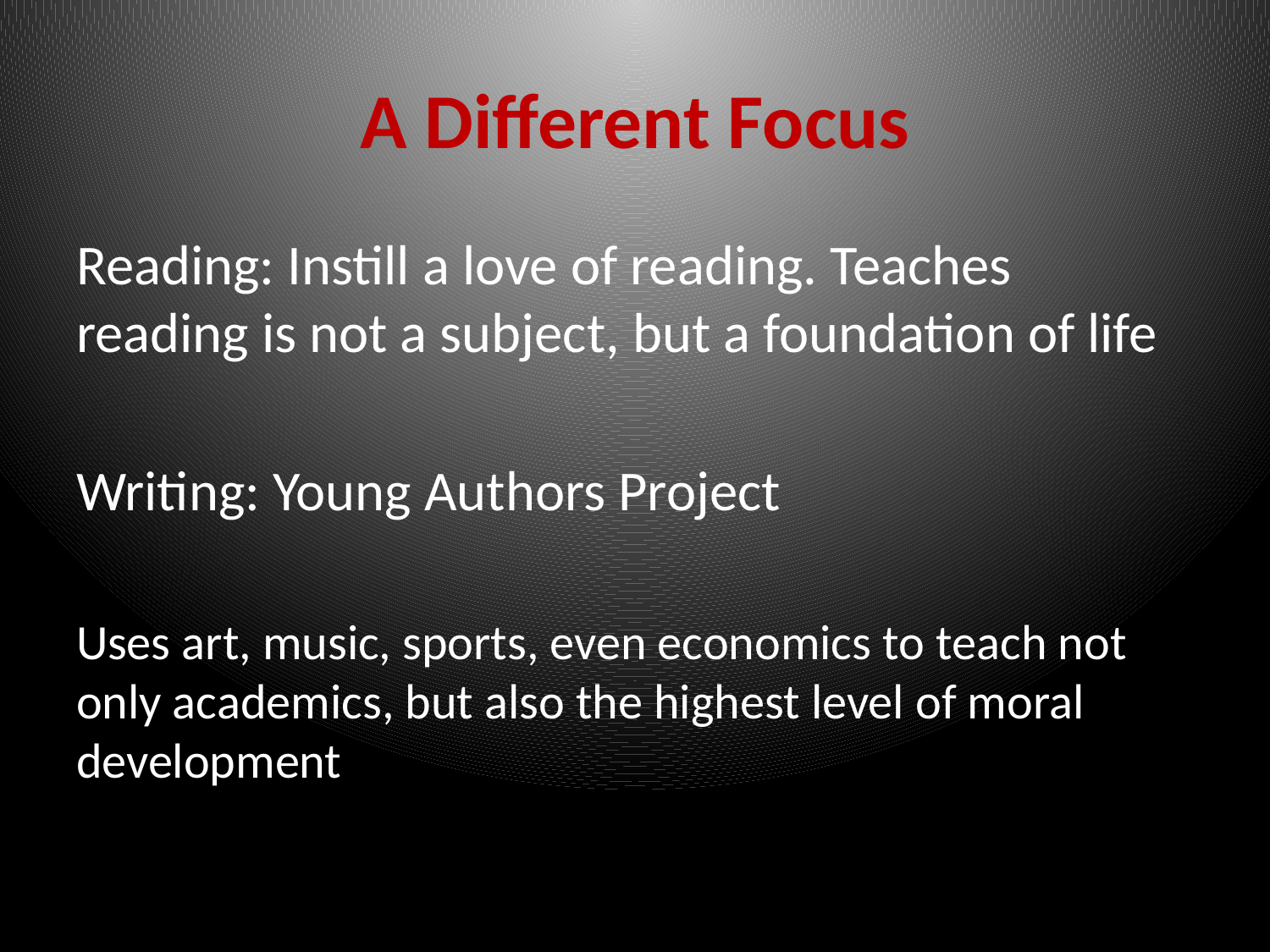

# A Different Focus
Reading: Instill a love of reading. Teaches reading is not a subject, but a foundation of life

Writing: Young Authors Project

Uses art, music, sports, even economics to teach not only academics, but also the highest level of moral development